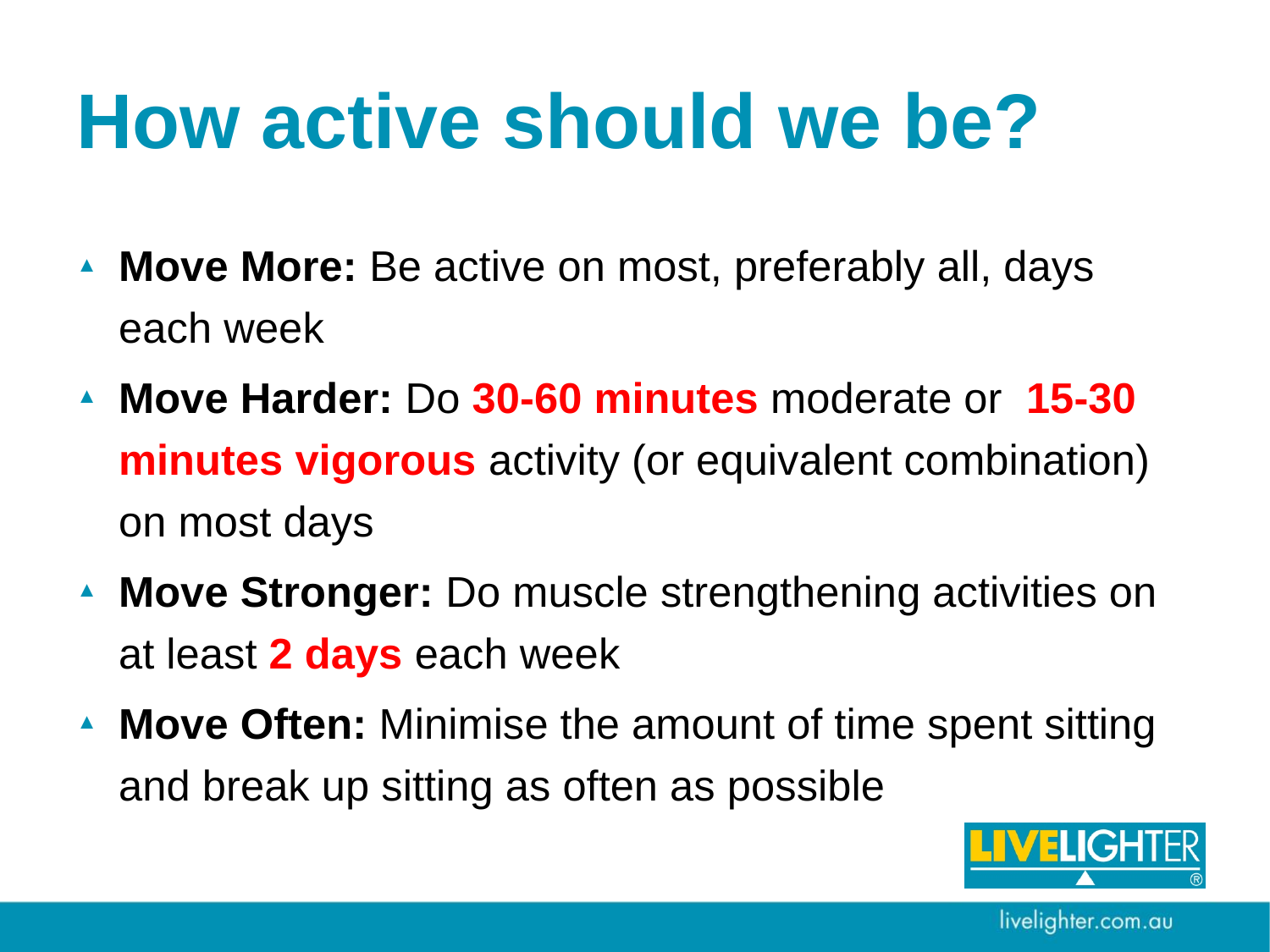

# How active should we be?
Move More: Be active on most, preferably all, days each week
Move Harder: Do 30-60 minutes moderate or  15-30 minutes vigorous activity (or equivalent combination) on most days
Move Stronger: Do muscle strengthening activities on at least 2 days each week
Move Often: Minimise the amount of time spent sitting and break up sitting as often as possible